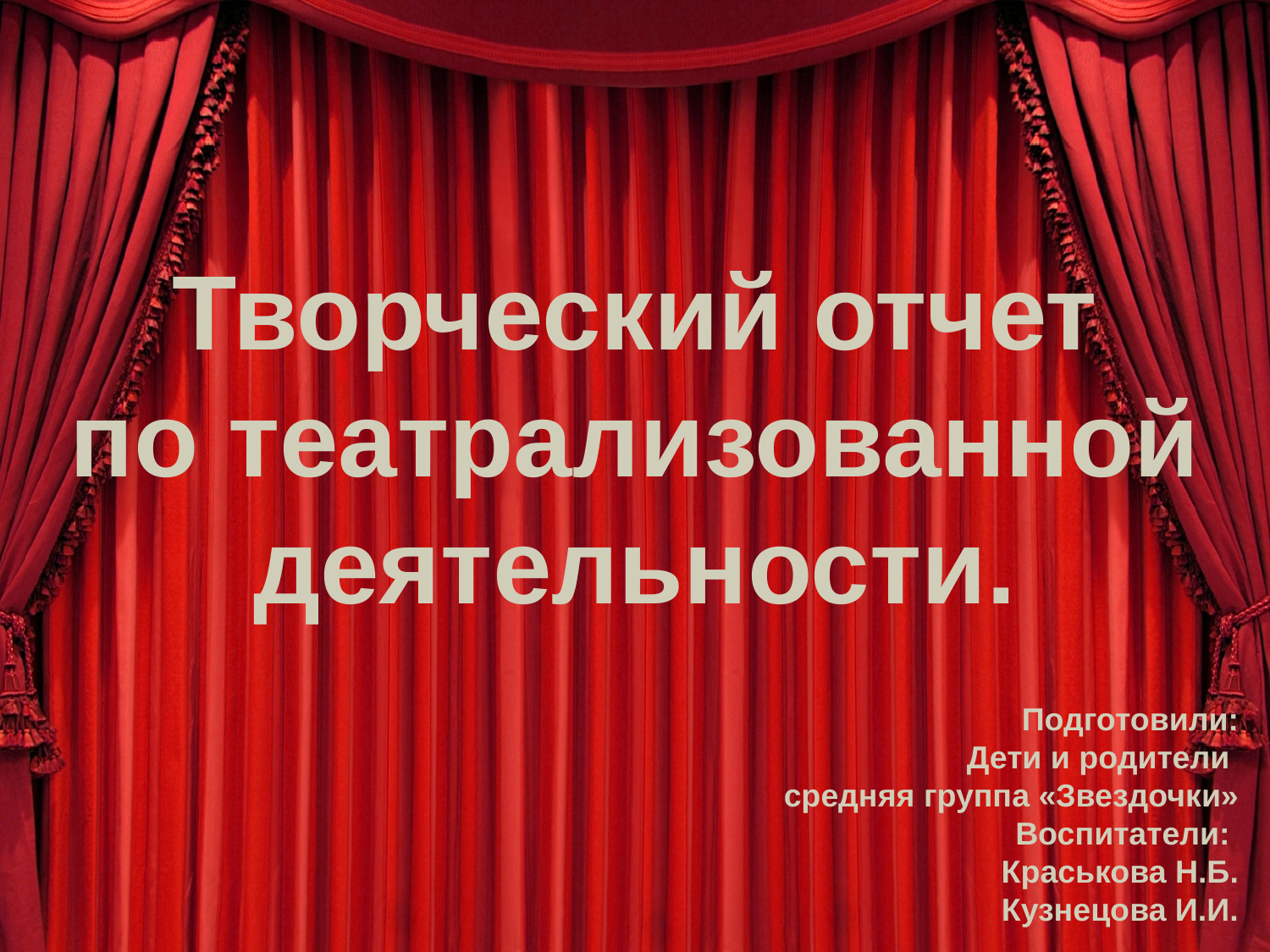

Творческий отчет
по театрализованной деятельности.
Подготовили:
Дети и родители
средняя группа «Звездочки»
Воспитатели:
Краськова Н.Б.
Кузнецова И.И.